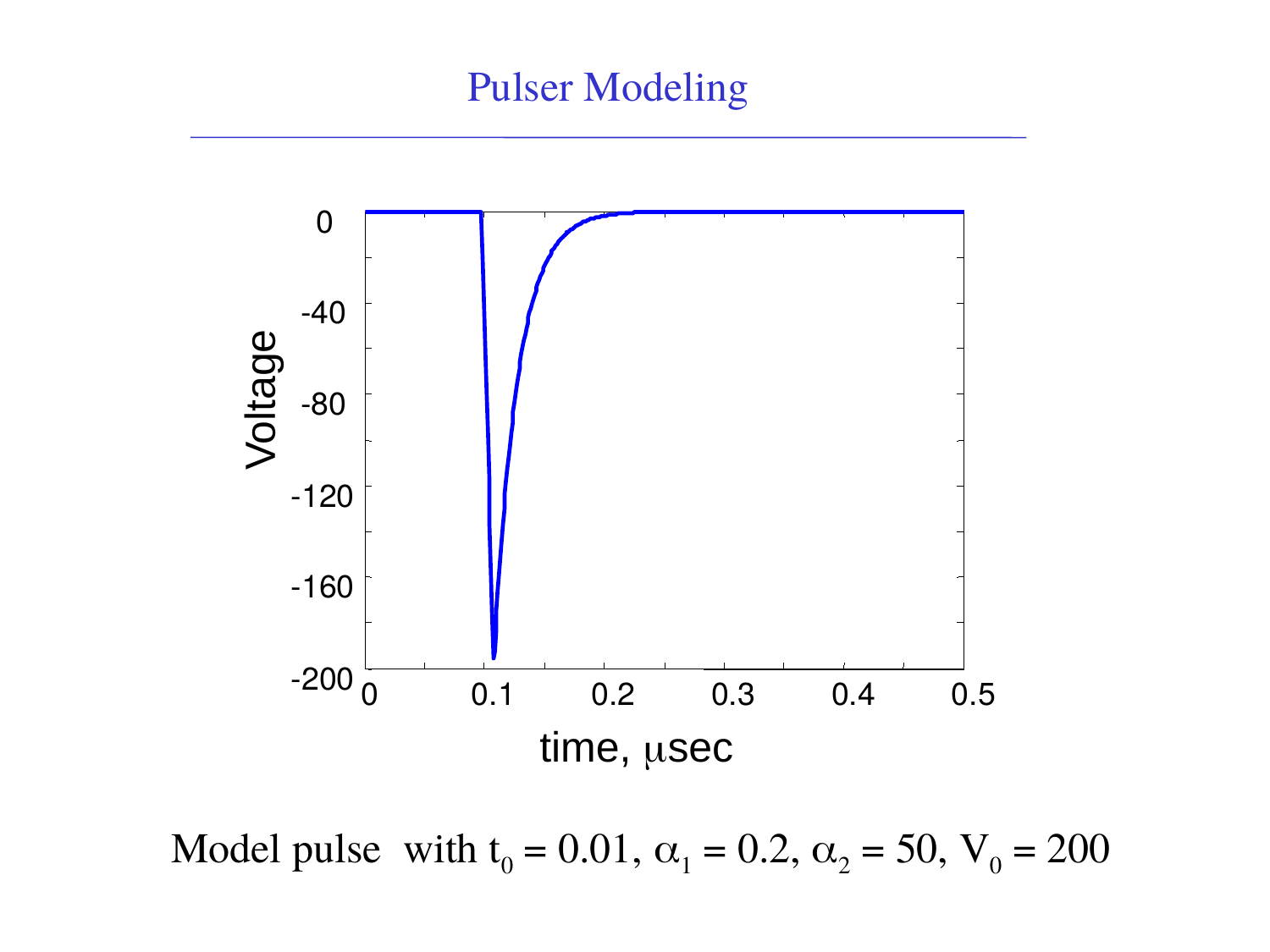

Pulser Modeling

0

-40

Voltage
-80

-120

-160

-200

0
0.1
0.2
0.3
0.4
0.5
time, μsec
Model pulse  with t0 = 0.01, α1 = 0.2, α2 = 50, V0 = 200